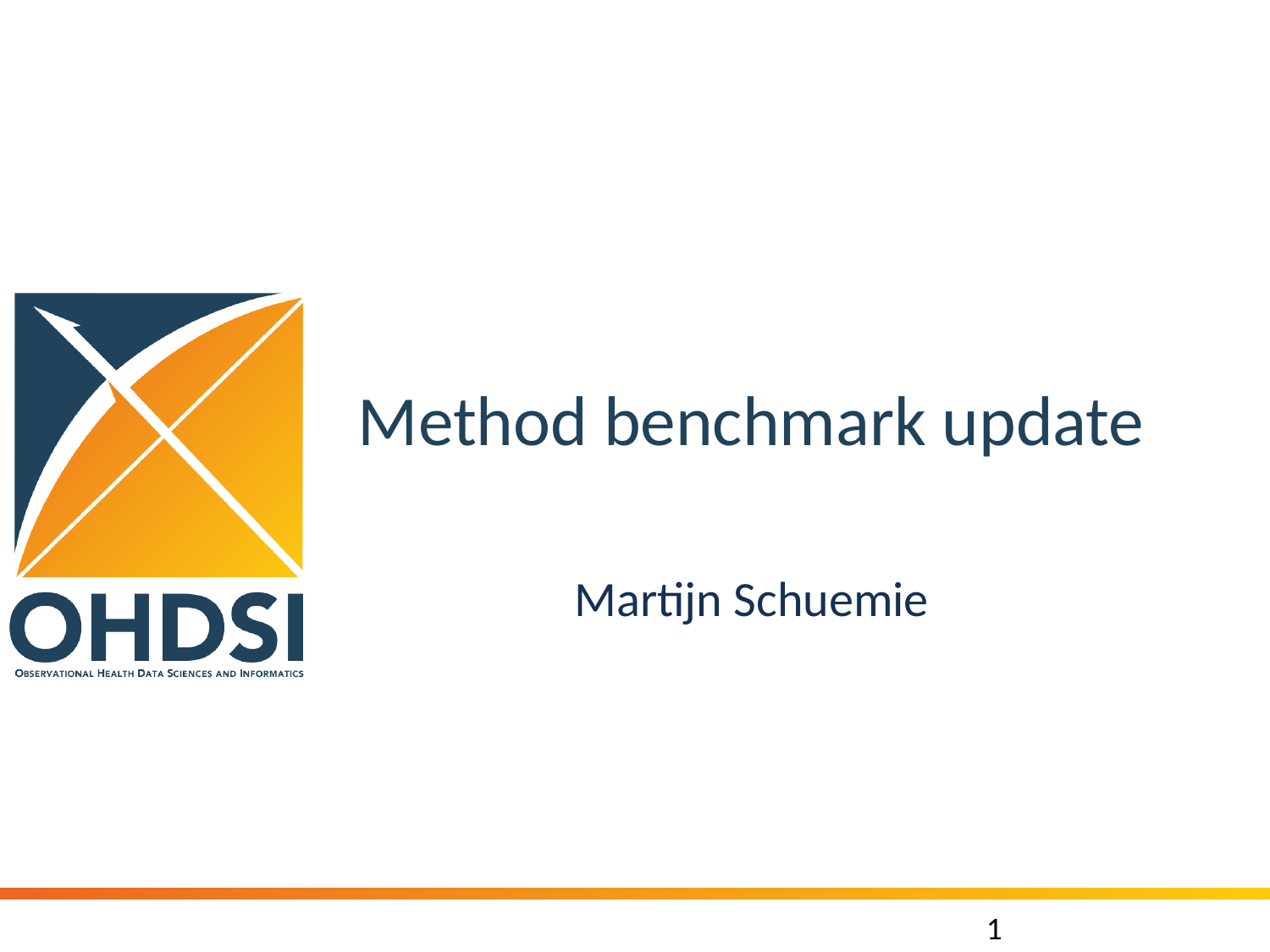

# Method benchmark update
Martijn Schuemie
1